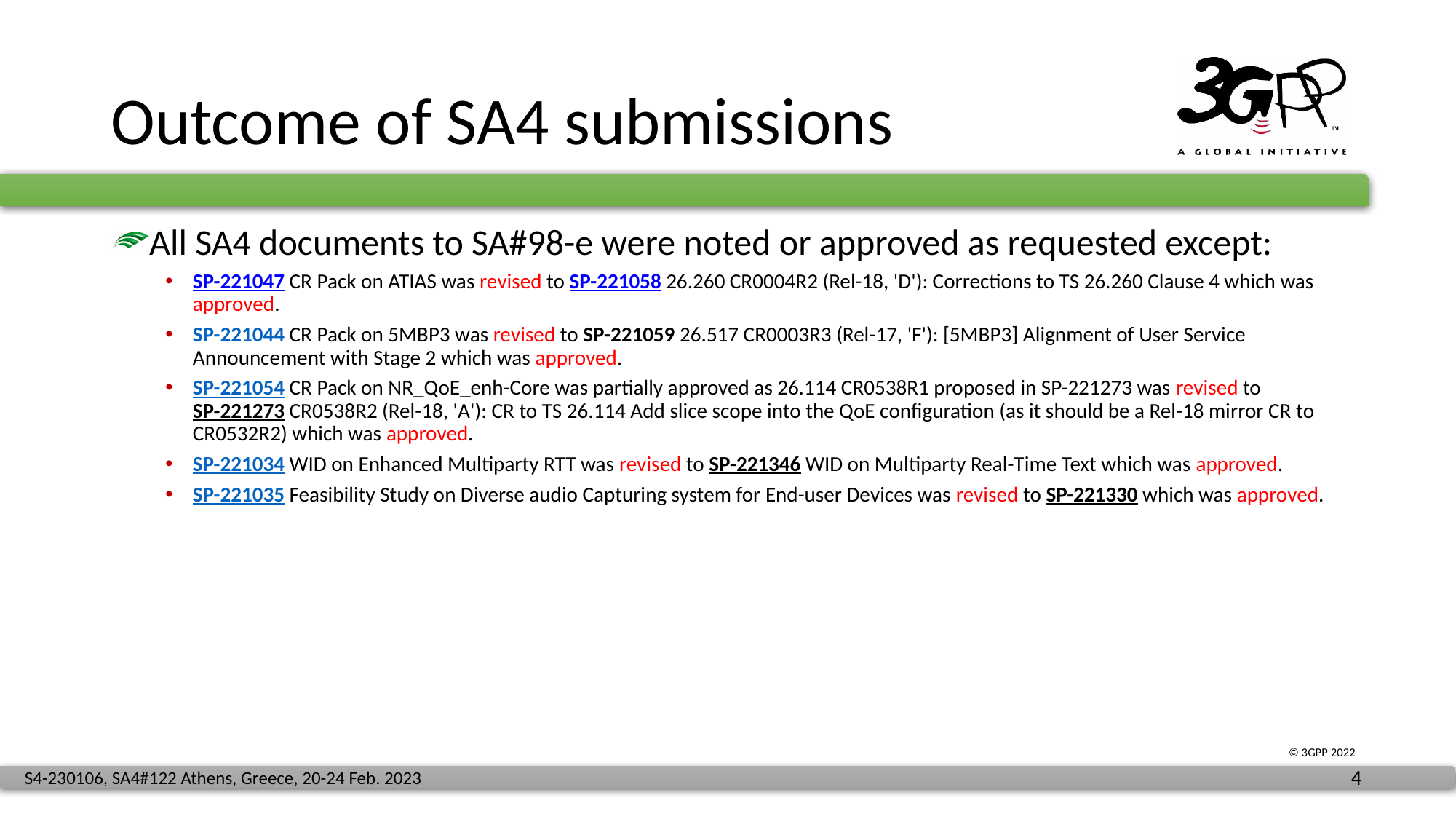

# Outcome of SA4 submissions
All SA4 documents to SA#98-e were noted or approved as requested except:
SP-221047 CR Pack on ATIAS was revised to SP-221058 26.260 CR0004R2 (Rel-18, 'D'): Corrections to TS 26.260 Clause 4 which was approved.
SP-221044 CR Pack on 5MBP3 was revised to SP-221059 26.517 CR0003R3 (Rel-17, 'F'): [5MBP3] Alignment of User Service Announcement with Stage 2 which was approved.
SP-221054 CR Pack on NR_QoE_enh-Core was partially approved as 26.114 CR0538R1 proposed in SP-221273 was revised to SP-221273 CR0538R2 (Rel-18, 'A'): CR to TS 26.114 Add slice scope into the QoE configuration (as it should be a Rel-18 mirror CR to CR0532R2) which was approved.
SP-221034 WID on Enhanced Multiparty RTT was revised to SP-221346 WID on Multiparty Real-Time Text which was approved.
SP-221035 Feasibility Study on Diverse audio Capturing system for End-user Devices was revised to SP-221330 which was approved.